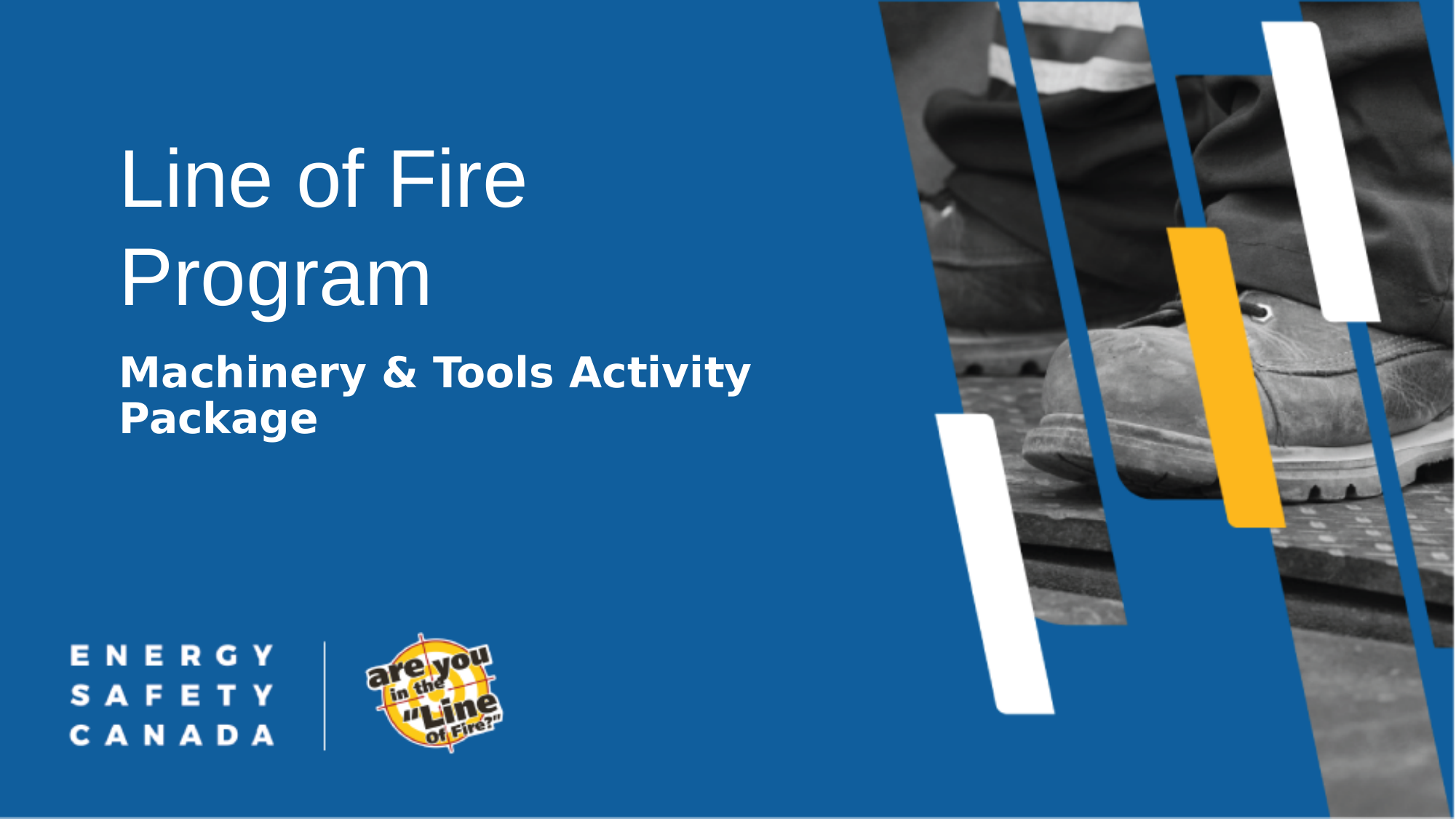

Line of Fire Program
Machinery & Tools Activity Package